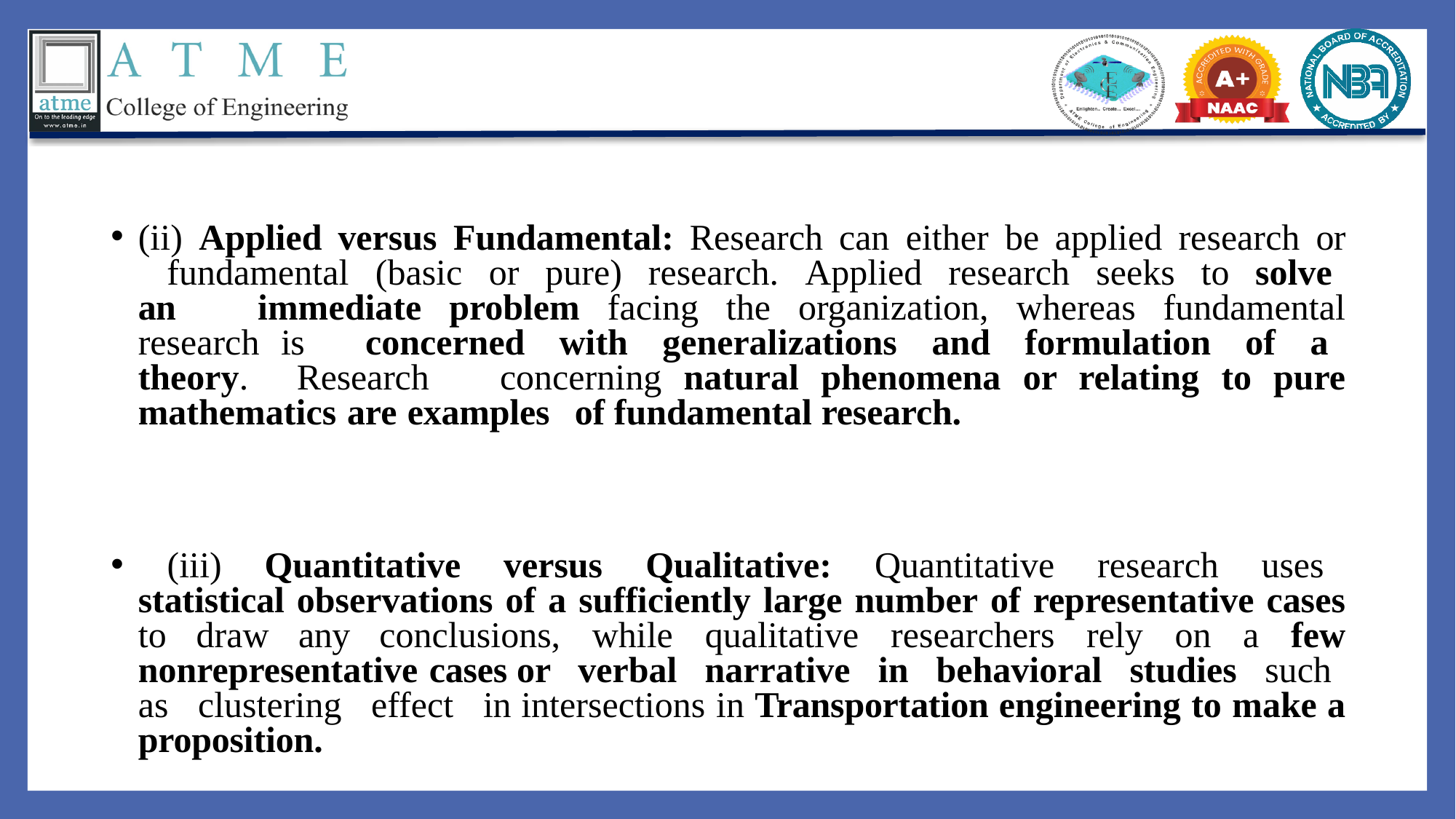

(ii) Applied versus Fundamental: Research can either be applied research or 	fundamental  (basic  or  pure)  research.  Applied  research  seeks  to  solve  an 	immediate problem facing the organization, whereas fundamental research is 	concerned  with  generalizations  and  formulation  of  a  theory.  Research 	concerning natural phenomena or relating to pure mathematics are examples 	of fundamental research.

	(iii)  Quantitative  versus  Qualitative:  Quantitative  research  uses  statistical observations of a sufficiently large number of representative cases to draw any conclusions, while qualitative researchers rely on a few nonrepresentative cases or  verbal  narrative  in  behavioral  studies  such  as  clustering  effect  in intersections in Transportation engineering to make a proposition.